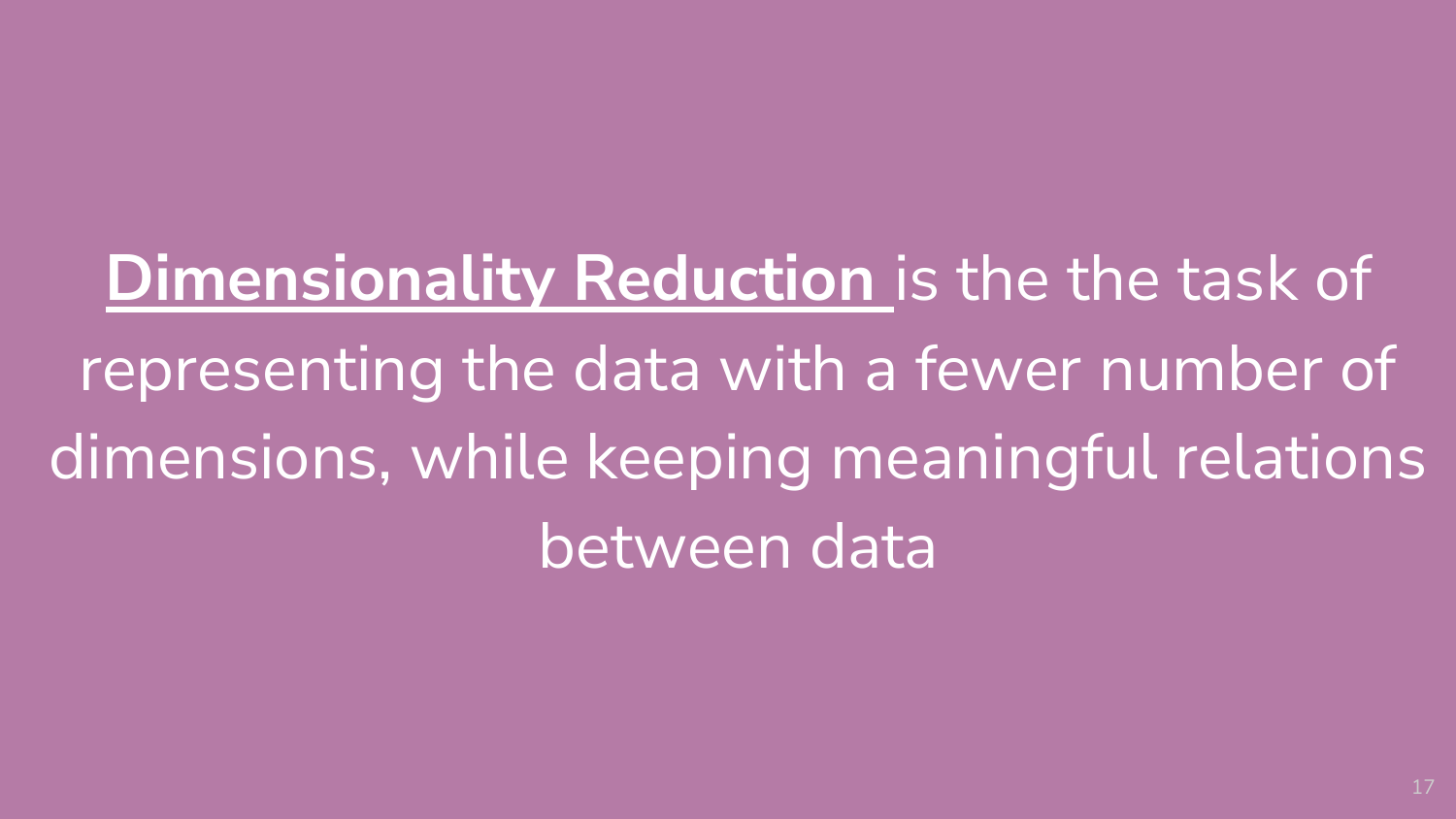

Dimensionality Reduction is the the task of representing the data with a fewer number of dimensions, while keeping meaningful relations between data
17